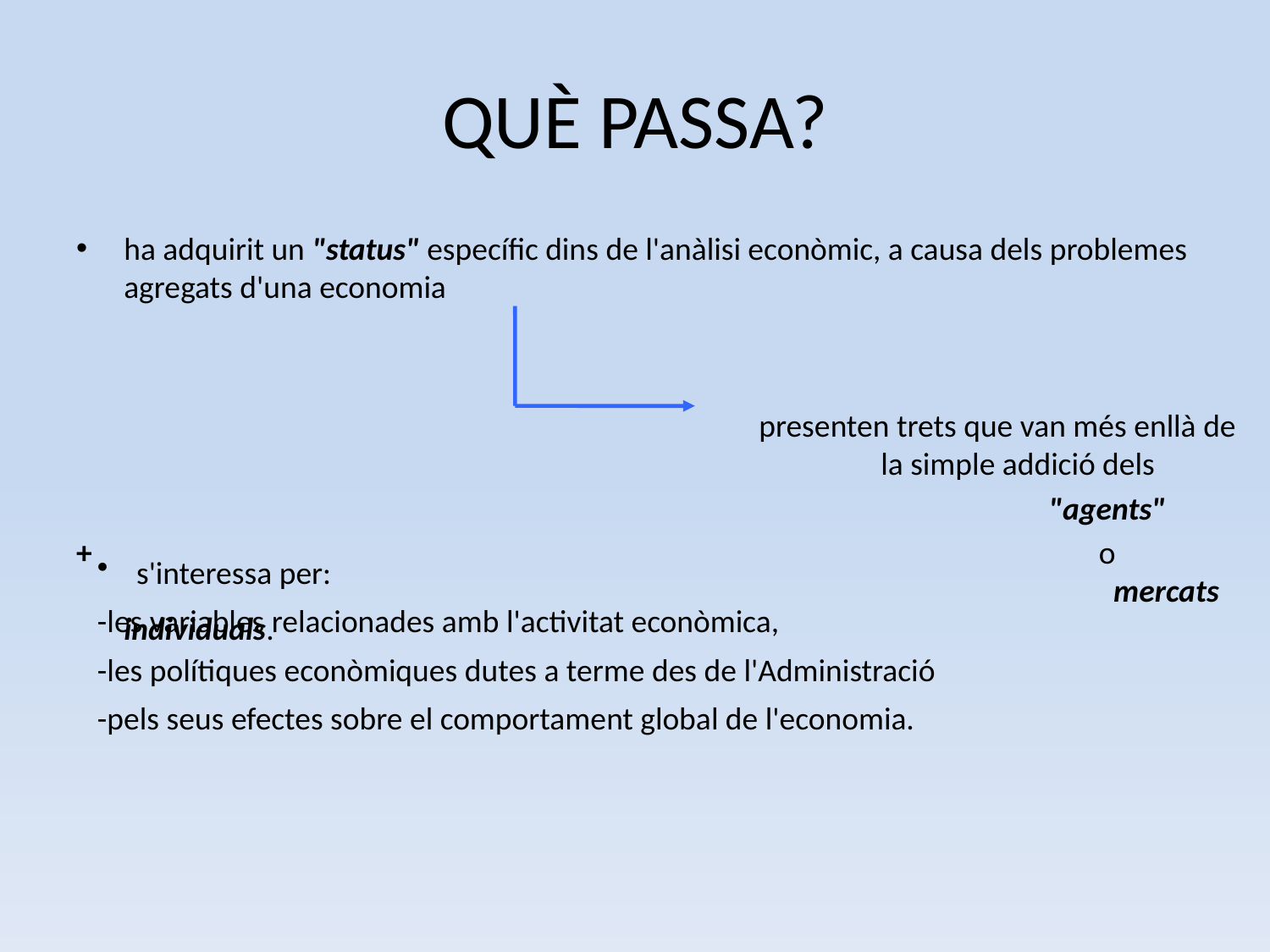

# QUÈ PASSA?
ha adquirit un "status" específic dins de l'anàlisi econòmic, a causa dels problemes agregats d'una economia

						presenten trets que van més enllà de  					                 la simple addició dels
						          		     "agents"
+								            o 								              mercats individuals.

 s'interessa per:
-les variables relacionades amb l'activitat econòmica,
-les polítiques econòmiques dutes a terme des de l'Administració
-pels seus efectes sobre el comportament global de l'economia.